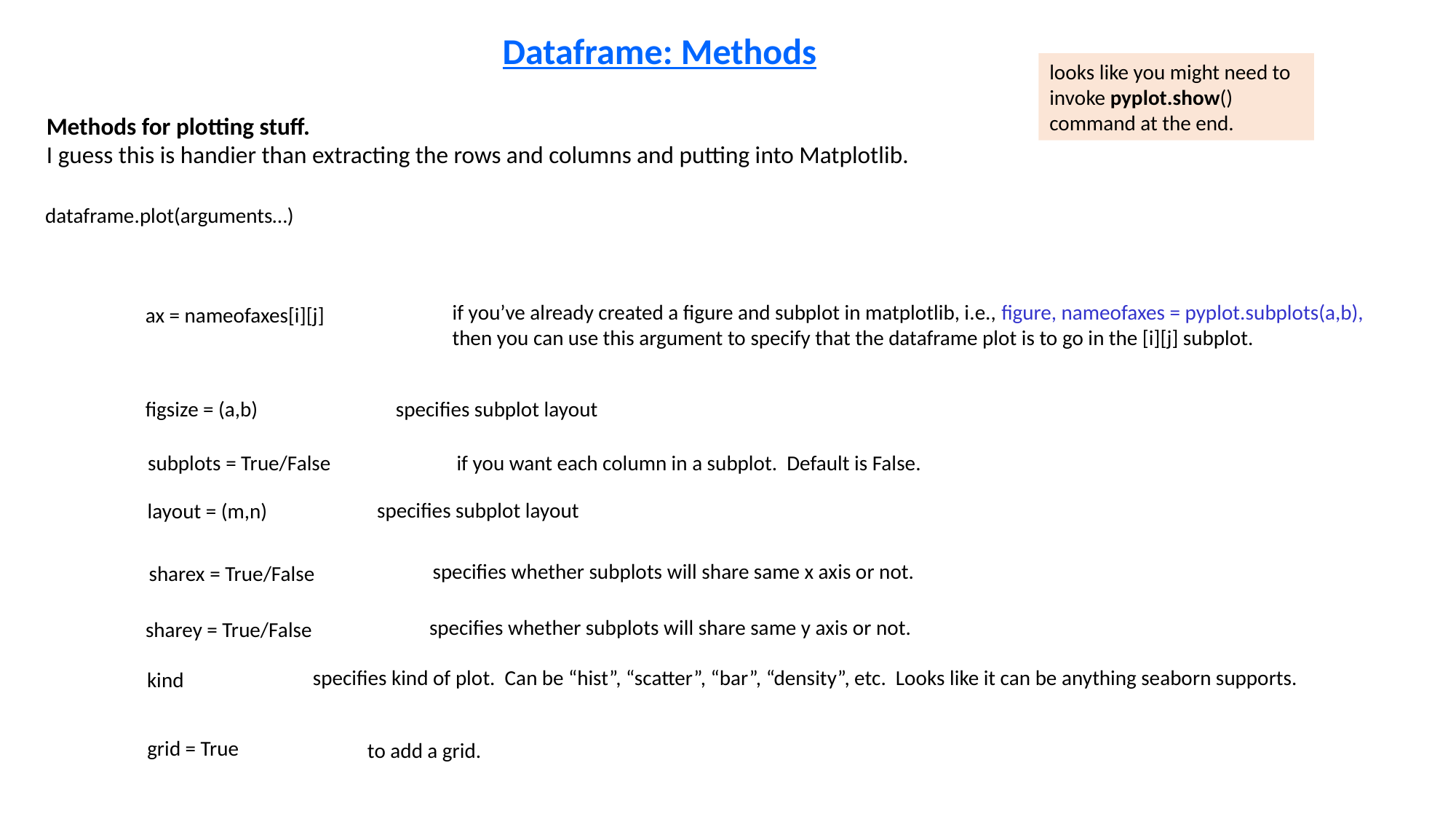

Dataframe: Methods
looks like you might need to invoke pyplot.show() command at the end.
Methods for plotting stuff.
I guess this is handier than extracting the rows and columns and putting into Matplotlib.
dataframe.plot(arguments…)
if you’ve already created a figure and subplot in matplotlib, i.e., figure, nameofaxes = pyplot.subplots(a,b), then you can use this argument to specify that the dataframe plot is to go in the [i][j] subplot.
ax = nameofaxes[i][j]
figsize = (a,b)
specifies subplot layout
if you want each column in a subplot.  Default is False.
subplots = True/False
specifies subplot layout
layout = (m,n)
specifies whether subplots will share same x axis or not.
sharex = True/False
specifies whether subplots will share same y axis or not.
sharey = True/False
specifies kind of plot.  Can be “hist”, “scatter”, “bar”, “density”, etc.  Looks like it can be anything seaborn supports.
kind
grid = True
to add a grid.